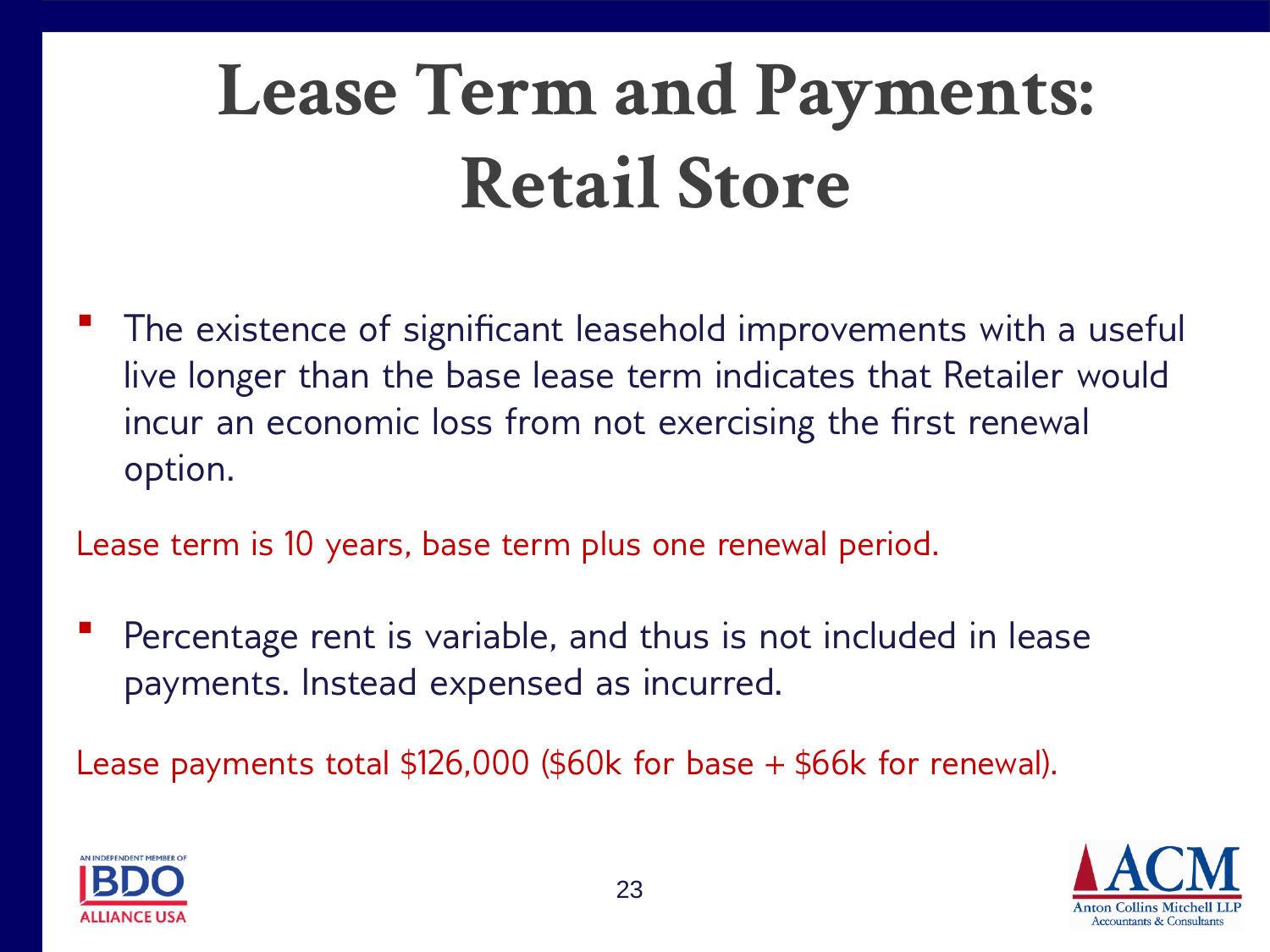

# Lease Term and Payments: Retail Store
The existence of significant leasehold improvements with a useful live longer than the base lease term indicates that Retailer would incur an economic loss from not exercising the first renewal option.

Lease term is 10 years, base term plus one renewal period.

Percentage rent is variable, and thus is not included in lease payments. Instead expensed as incurred.

Lease payments total $126,000 ($60k for base + $66k for renewal).

23